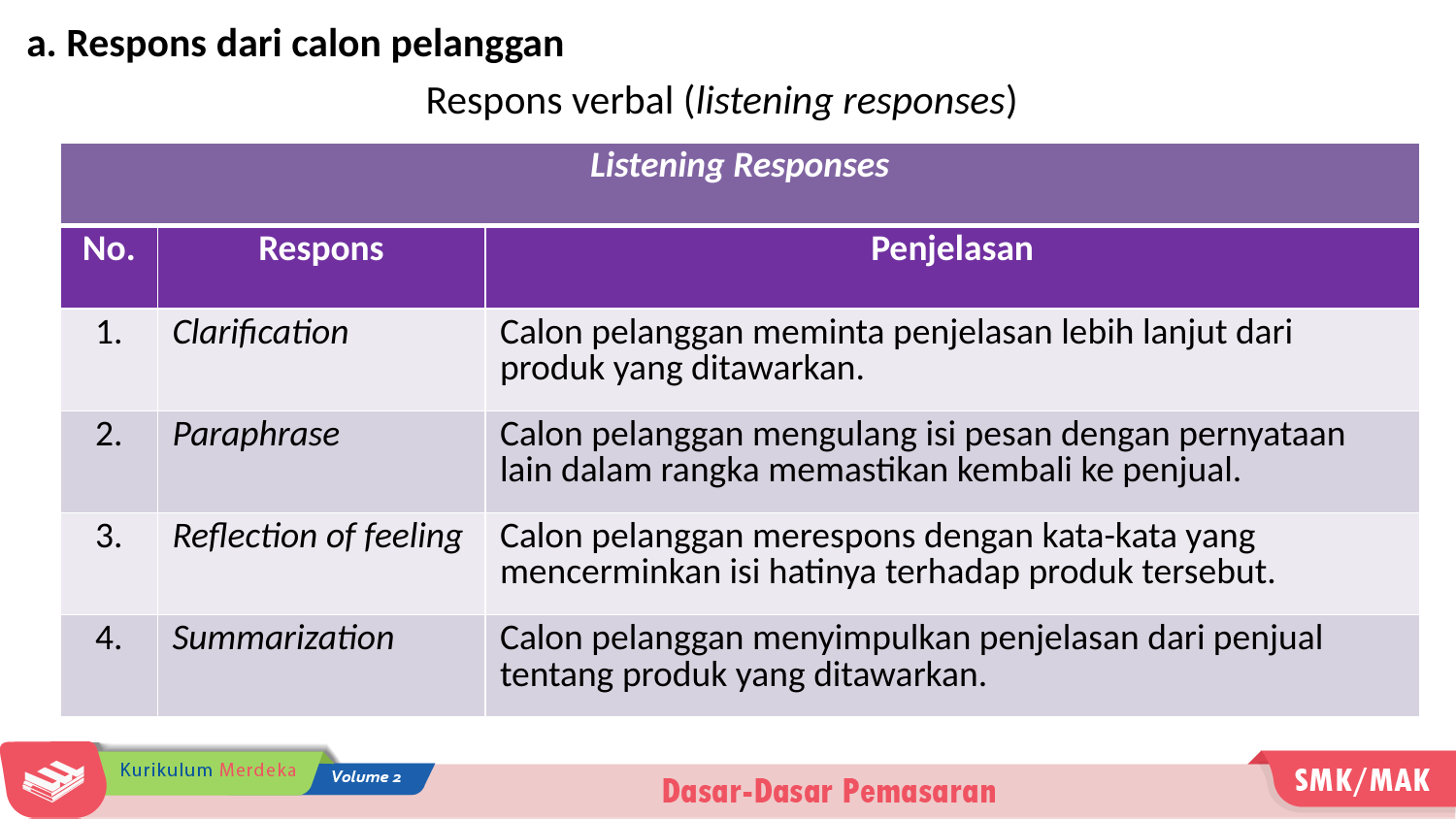

a. Respons dari calon pelanggan
Respons verbal (listening responses)
| Listening Responses |  |  |
| --- | --- | --- |
| No. | Respons | Penjelasan |
| 1. | Clarification | Calon pelanggan meminta penjelasan lebih lanjut dari produk yang ditawarkan. |
| 2. | Paraphrase | Calon pelanggan mengulang isi pesan dengan pernyataan lain dalam rangka memastikan kembali ke penjual. |
| 3. | Reflection of feeling | Calon pelanggan merespons dengan kata-kata yang mencerminkan isi hatinya terhadap produk tersebut. |
| 4. | Summarization | Calon pelanggan menyimpulkan penjelasan dari penjual tentang produk yang ditawarkan. |